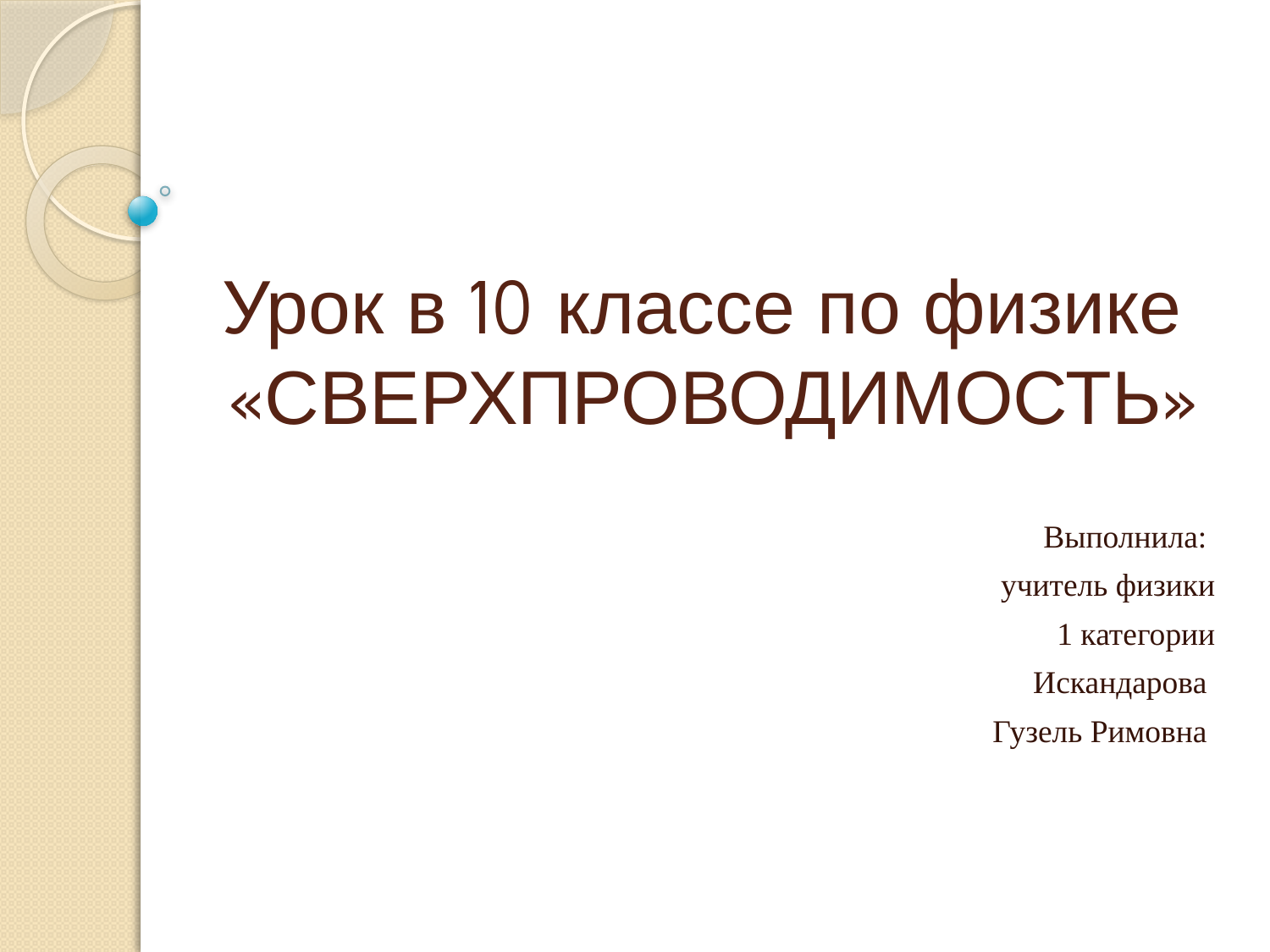

# Урок в 10 классе по физике «СВЕРХПРОВОДИМОСТЬ»
Выполнила:
учитель физики
1 категории
 Искандарова
Гузель Римовна